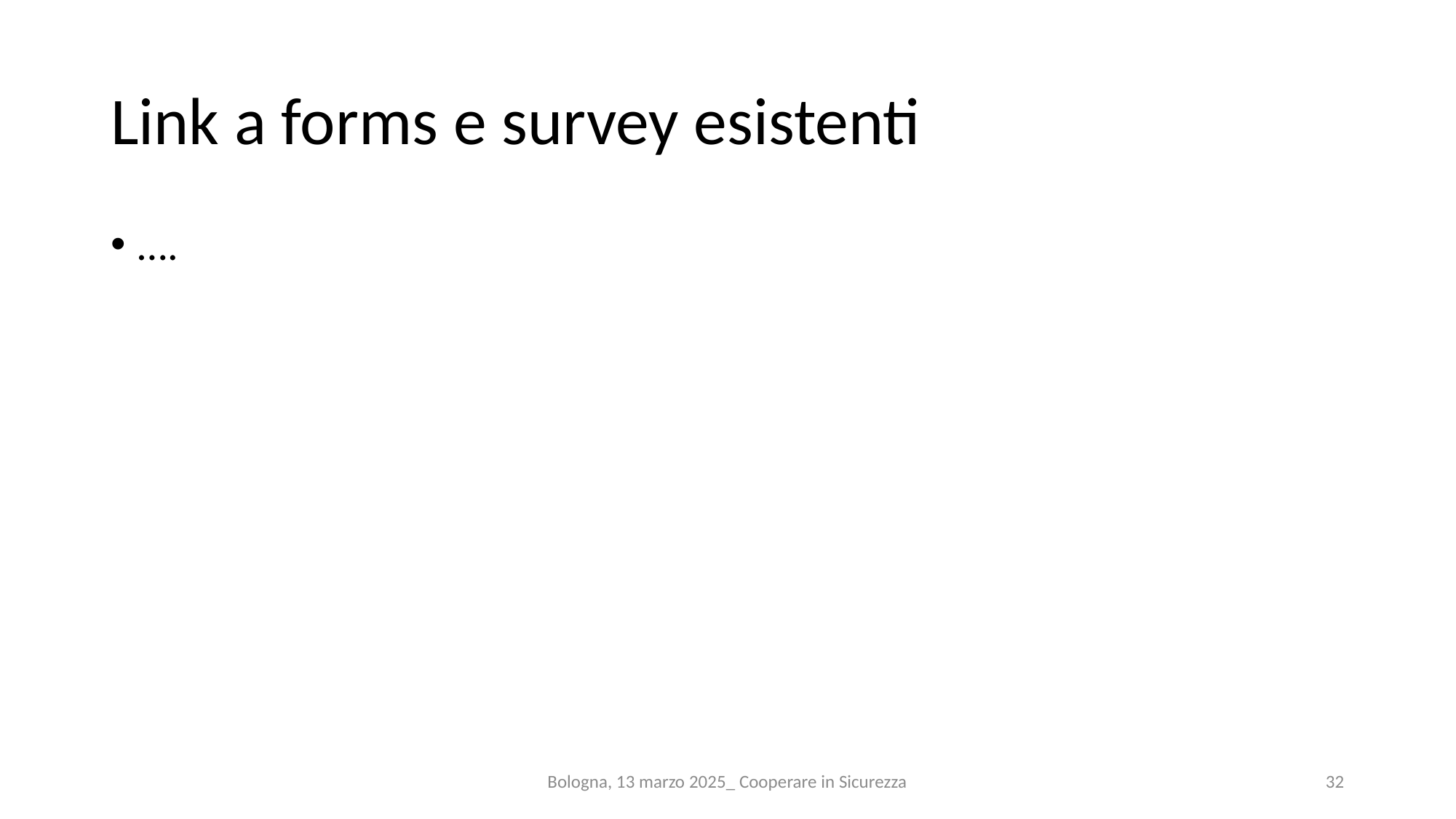

# Link a forms e survey esistenti
….
Bologna, 13 marzo 2025_ Cooperare in Sicurezza
32